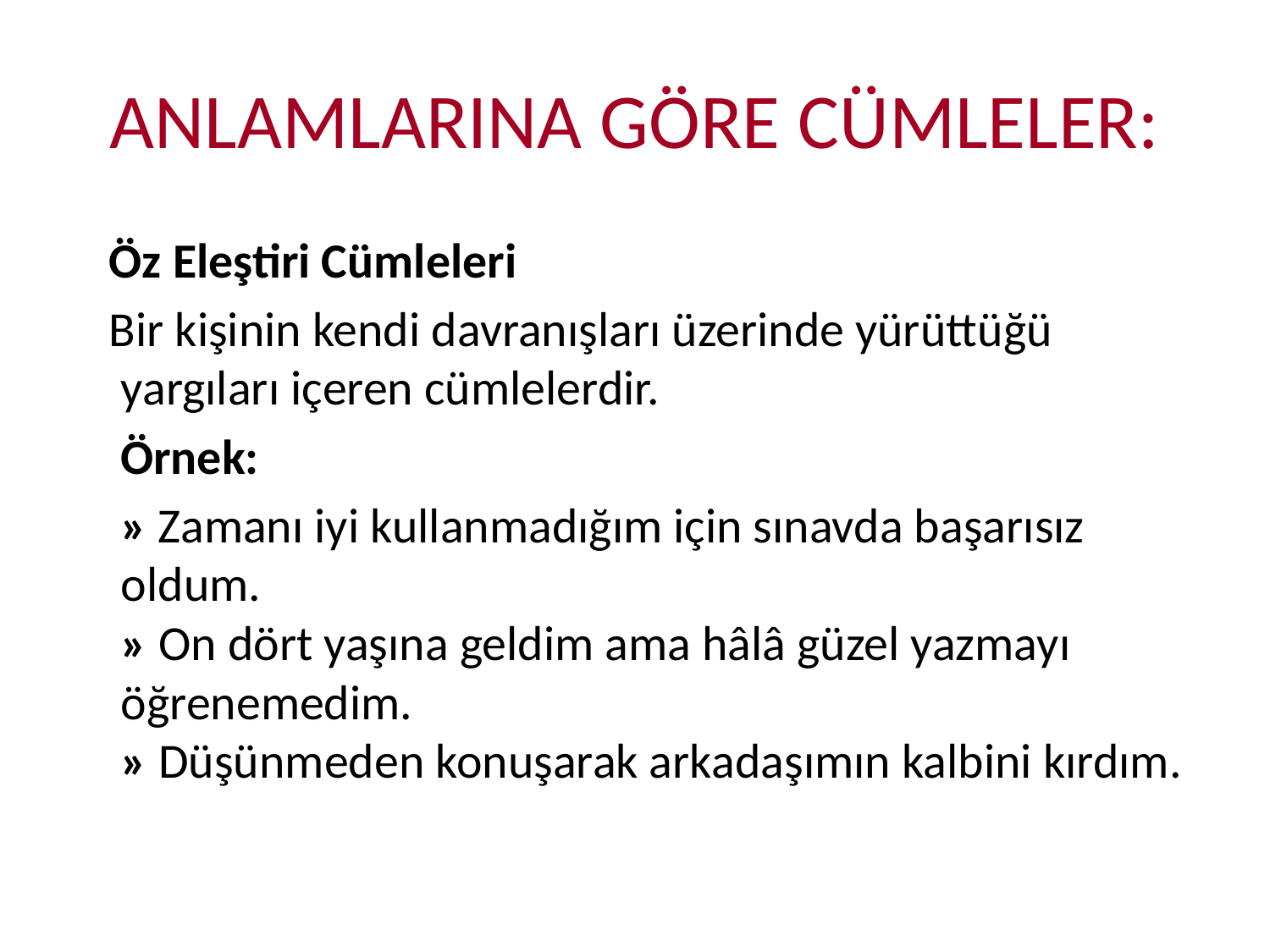

# ANLAMLARINA GÖRE CÜMLELER:
   Öz Eleştiri Cümleleri
   Bir kişinin kendi davranışları üzerinde yürüttüğü yargıları içeren cümlelerdir.
    Örnek:
    » Zamanı iyi kullanmadığım için sınavda başarısız oldum.
» On dört yaşına geldim ama hâlâ güzel yazmayı öğrenemedim.
» Düşünmeden konuşarak arkadaşımın kalbini kırdım.